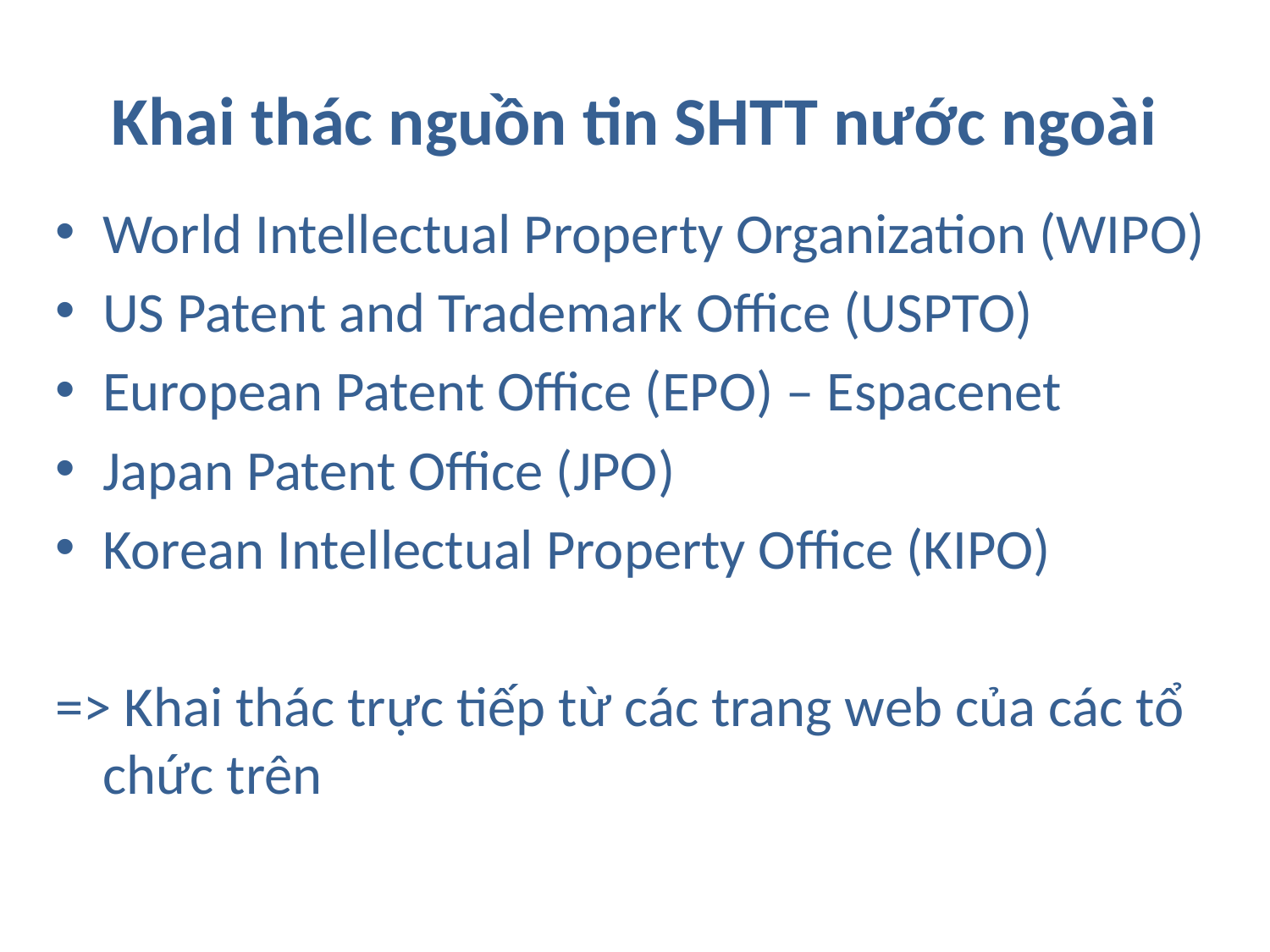

# Khai thác nguồn tin SHTT nước ngoài
World Intellectual Property Organization (WIPO)
US Patent and Trademark Office (USPTO)
European Patent Office (EPO) – Espacenet
Japan Patent Office (JPO)
Korean Intellectual Property Office (KIPO)

=> Khai thác trực tiếp từ các trang web của các tổ chức trên